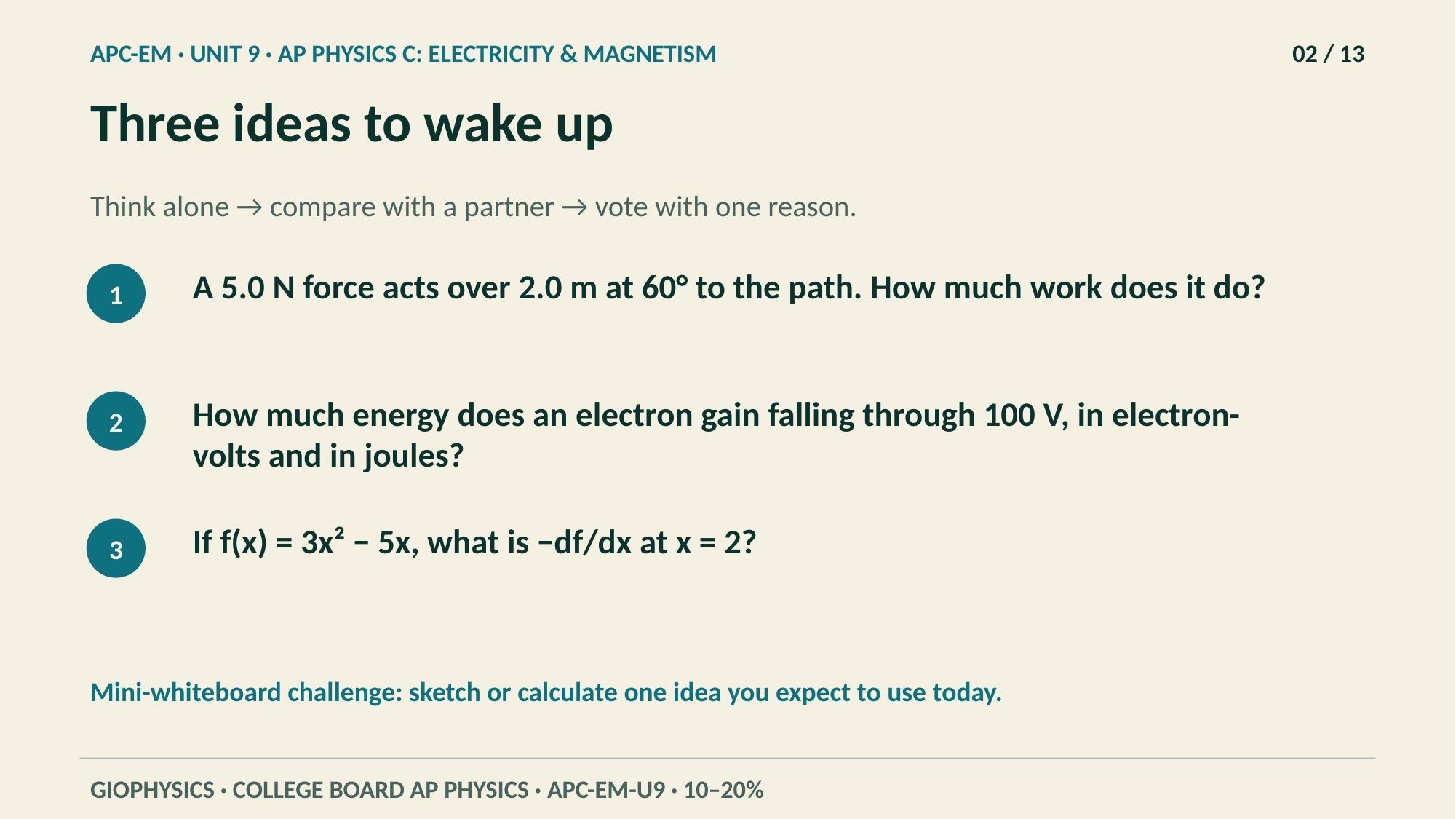

APC-EM · UNIT 9 · AP PHYSICS C: ELECTRICITY & MAGNETISM
02 / 13
Three ideas to wake up
Think alone → compare with a partner → vote with one reason.
A 5.0 N force acts over 2.0 m at 60° to the path. How much work does it do?

1
How much energy does an electron gain falling through 100 V, in electron-volts and in joules?

2
If f(x) = 3x² − 5x, what is −df/dx at x = 2?

3
Mini-whiteboard challenge: sketch or calculate one idea you expect to use today.

GIOPHYSICS · COLLEGE BOARD AP PHYSICS · APC-EM-U9 · 10–20%